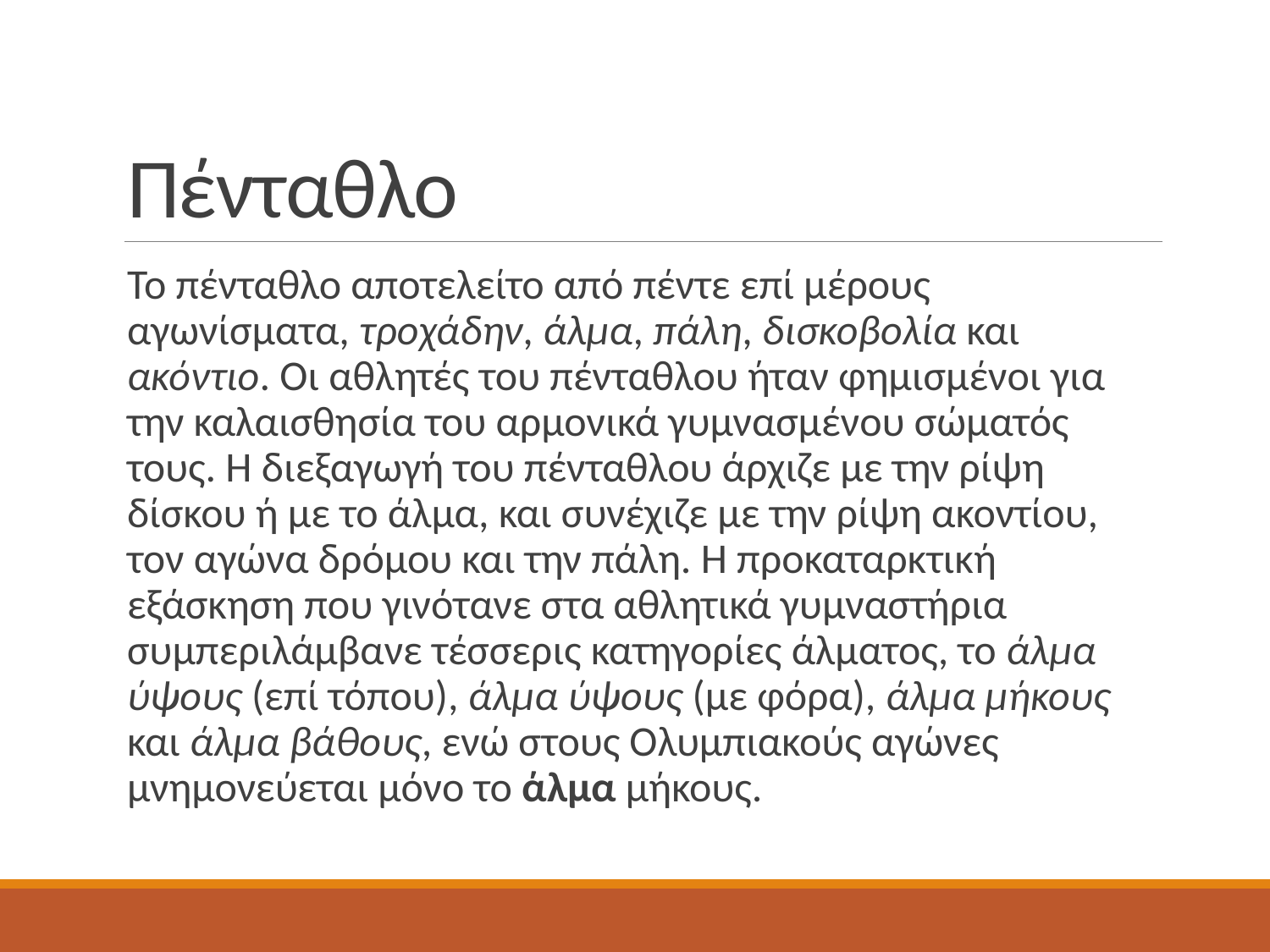

# Πένταθλο
Το πένταθλο αποτελείτο από πέντε επί μέρους αγωνίσματα, τροχάδην, άλμα, πάλη, δισκοβολία και ακόντιο. Οι αθλητές του πένταθλου ήταν φημισμένοι για την καλαισθησία του αρμονικά γυμνασμένου σώματός τους. Η διεξαγωγή του πένταθλου άρχιζε με την ρίψη δίσκου ή με το άλμα, και συνέχιζε με την ρίψη ακοντίου, τον αγώνα δρόμου και την πάλη. Η προκαταρκτική εξάσκηση που γινότανε στα αθλητικά γυμναστήρια συμπεριλάμβανε τέσσερις κατηγορίες άλματος, το άλμα ύψους (επί τόπου), άλμα ύψους (με φόρα), άλμα μήκους και άλμα βάθους, ενώ στους Ολυμπιακούς αγώνες μνημονεύεται μόνο το άλμα μήκους.